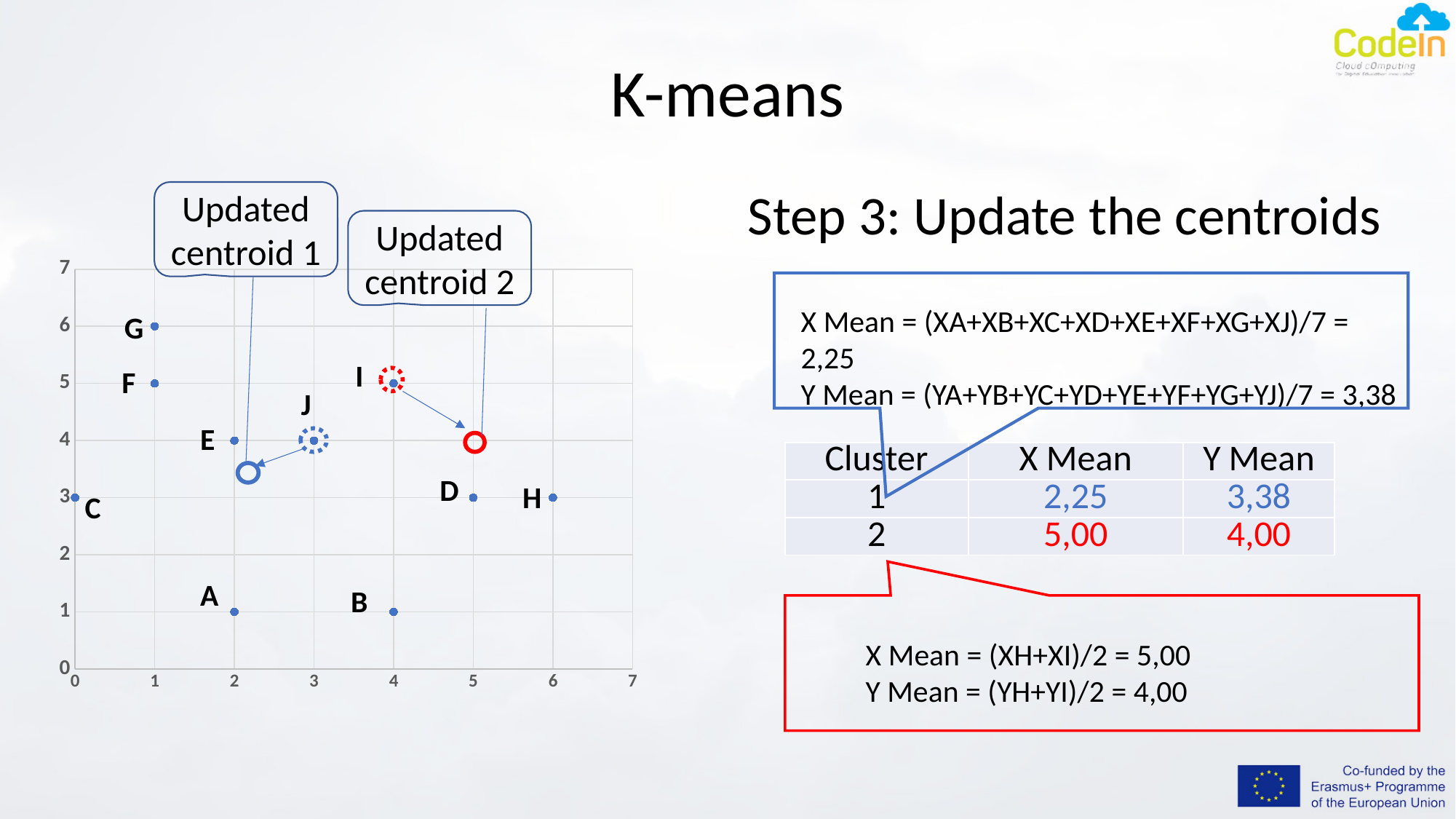

# K-means
Updated centroid 1
Step 3: Update the centroids

Updated centroid 2

### Chart

| Category | Y |
|---|---|
X Mean = (XA+XB+XC+XD+XE+XF+XG+XJ)/7 = 2,25
Y Mean = (YA+YB+YC+YD+YE+YF+YG+YJ)/7 = 3,38

G
I
F

J
E

| Cluster | X Mean | Y Mean |
| --- | --- | --- |
| 1 | 2,25 | 3,38 |
| 2 | 5,00 | 4,00 |

D
H
C
A
B

X Mean = (XH+XI)/2 = 5,00
Y Mean = (YH+YI)/2 = 4,00